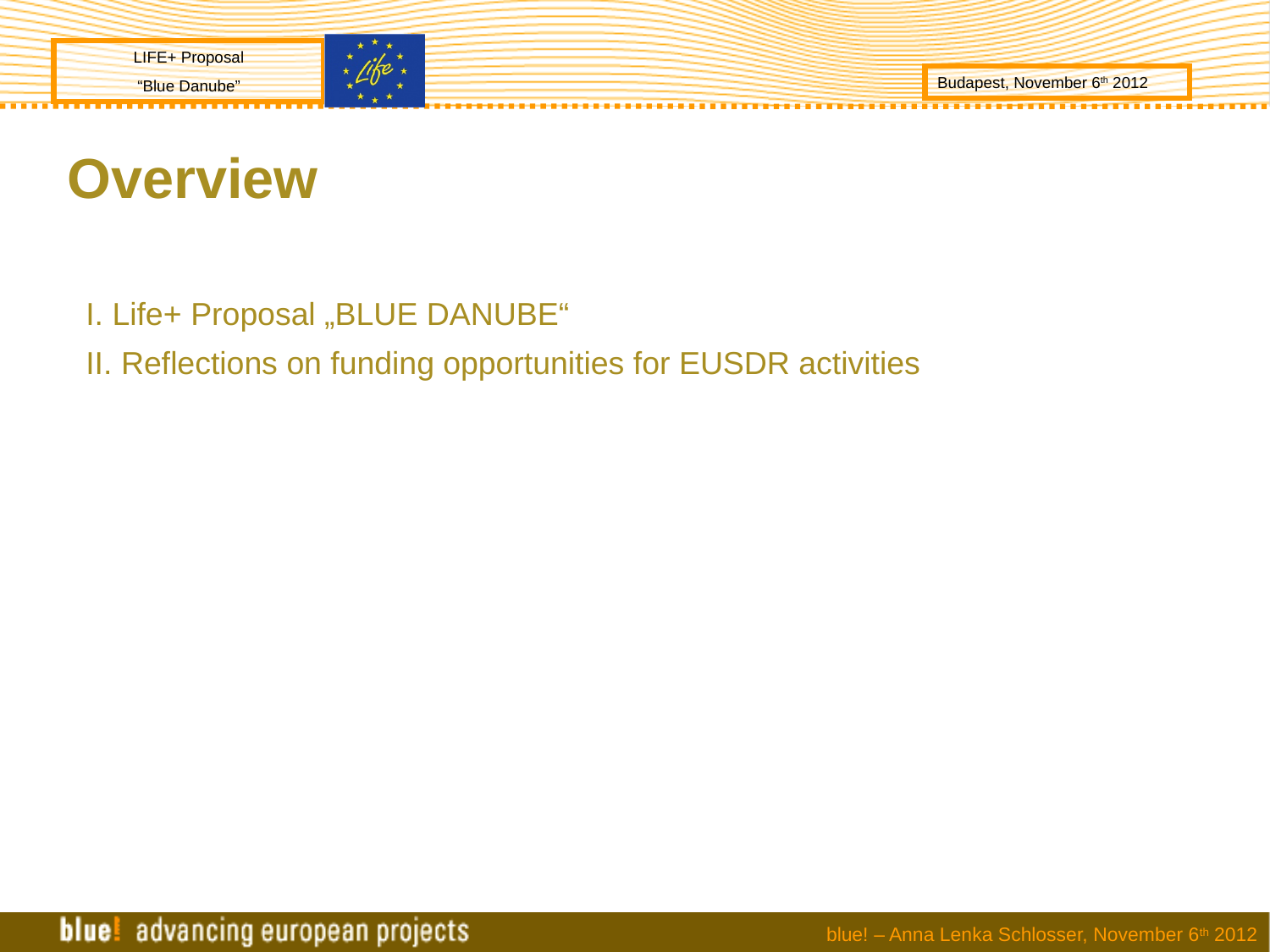

Overview
I. Life+ Proposal „BLUE DANUBE“
II. Reflections on funding opportunities for EUSDR activities